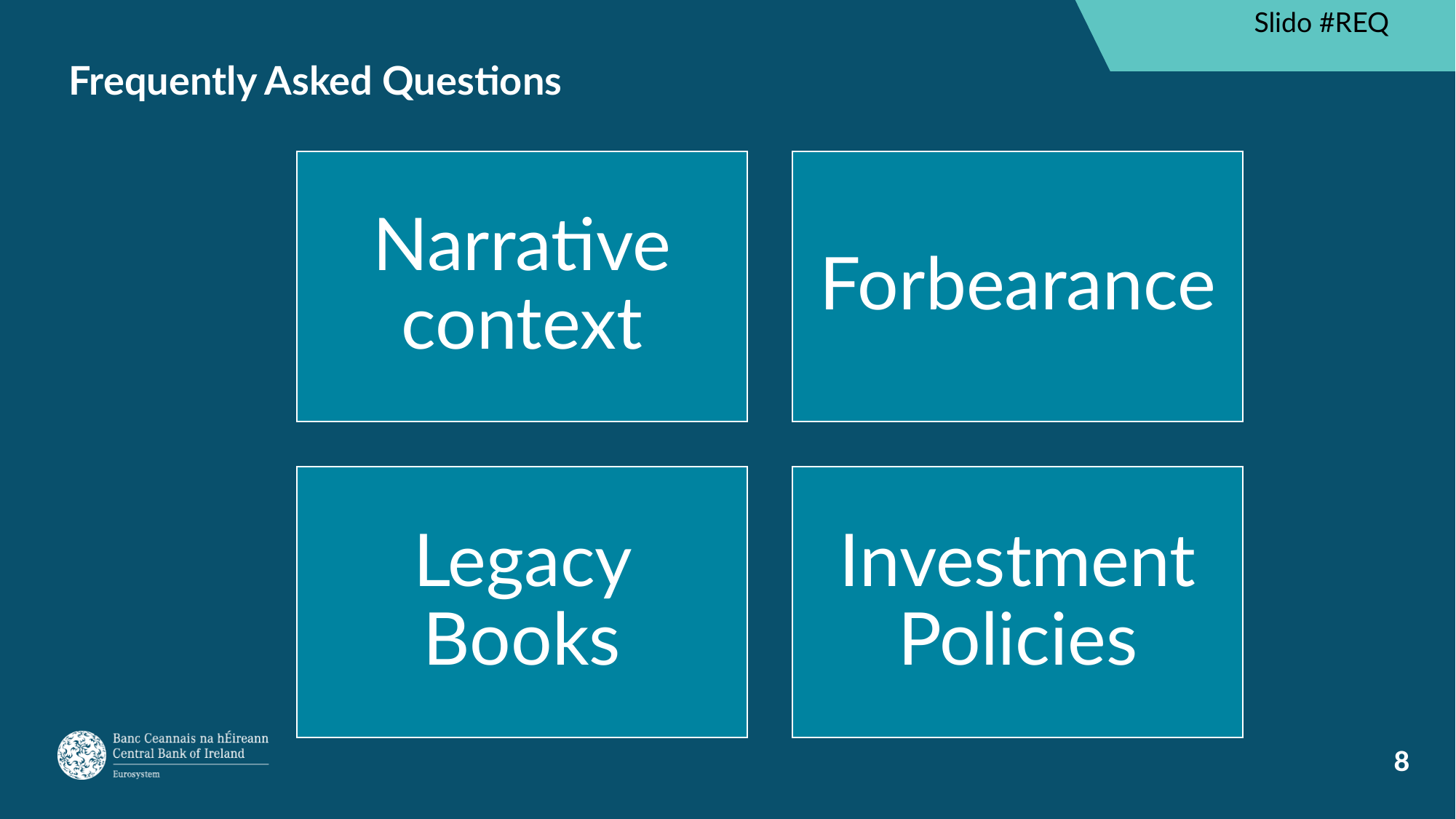

Slido #REQ
# Frequently Asked Questions
Narrative context
Forbearance
Legacy Books
Investment Policies